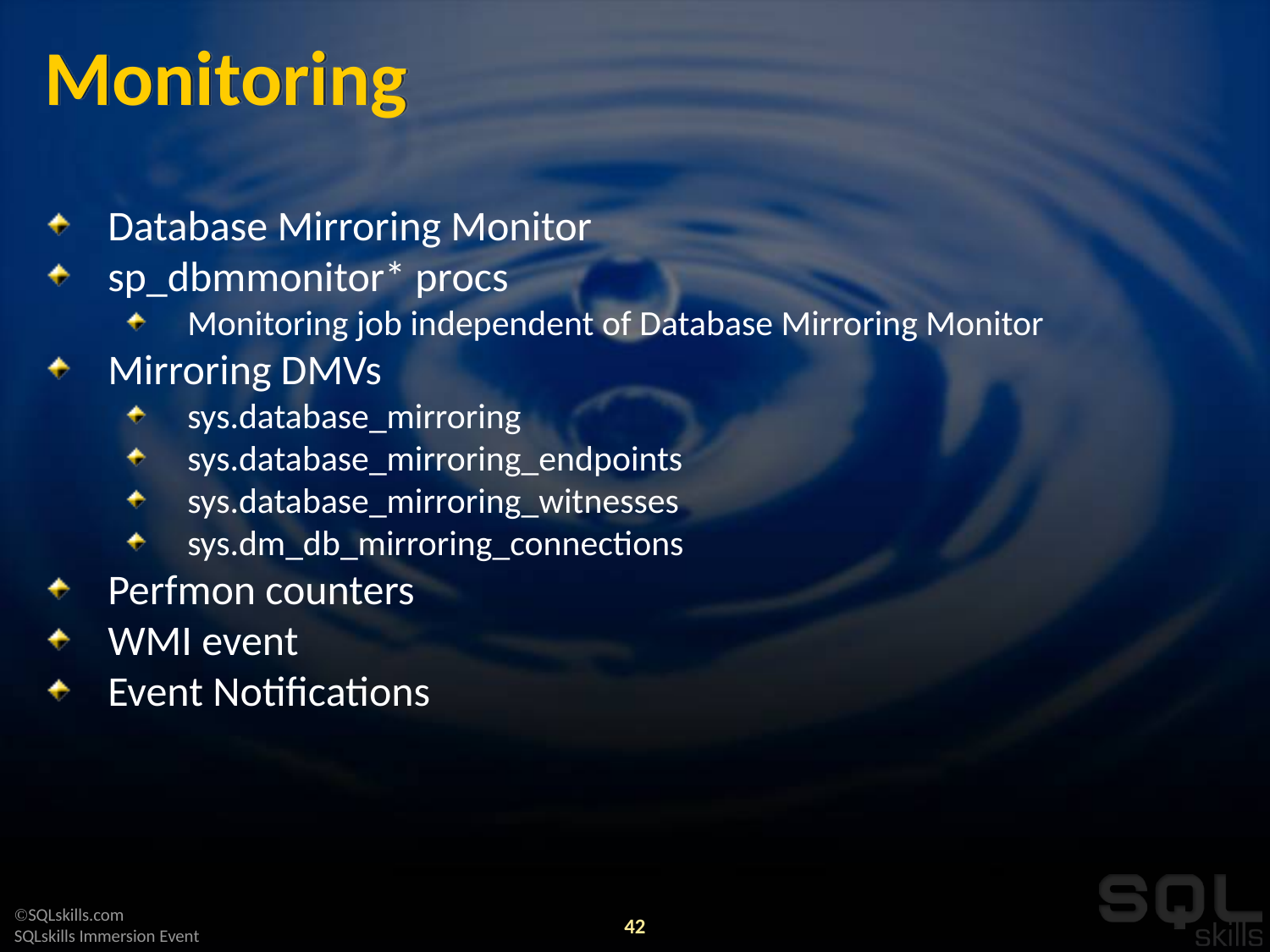

# Monitoring
Database Mirroring Monitor
sp_dbmmonitor* procs
Monitoring job independent of Database Mirroring Monitor
Mirroring DMVs
sys.database_mirroring
sys.database_mirroring_endpoints
sys.database_mirroring_witnesses
sys.dm_db_mirroring_connections
Perfmon counters
WMI event
Event Notifications
42